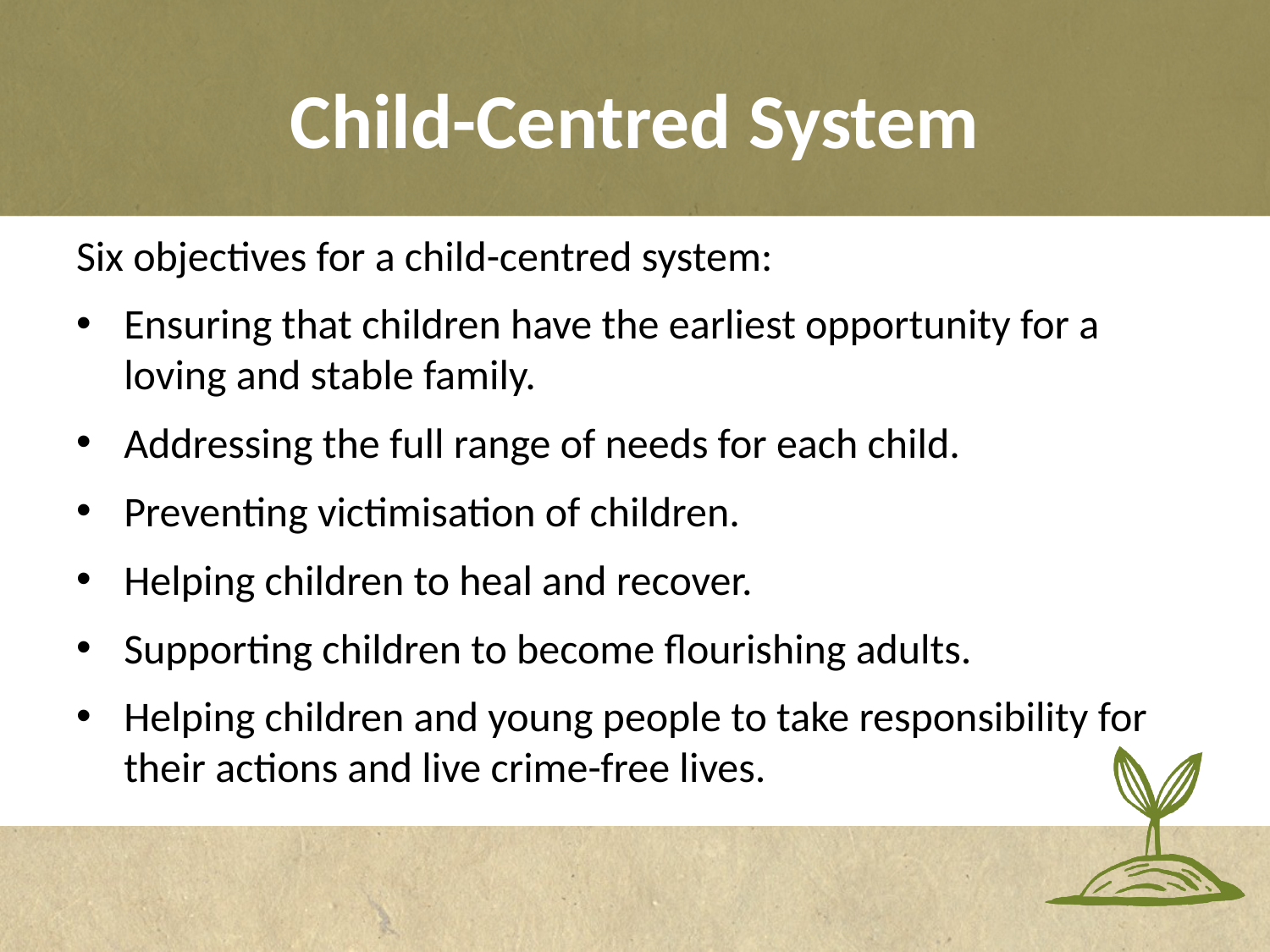

# Child-Centred System
Six objectives for a child-centred system:
Ensuring that children have the earliest opportunity for a loving and stable family.
Addressing the full range of needs for each child.
Preventing victimisation of children.
Helping children to heal and recover.
Supporting children to become flourishing adults.
Helping children and young people to take responsibility for their actions and live crime-free lives.